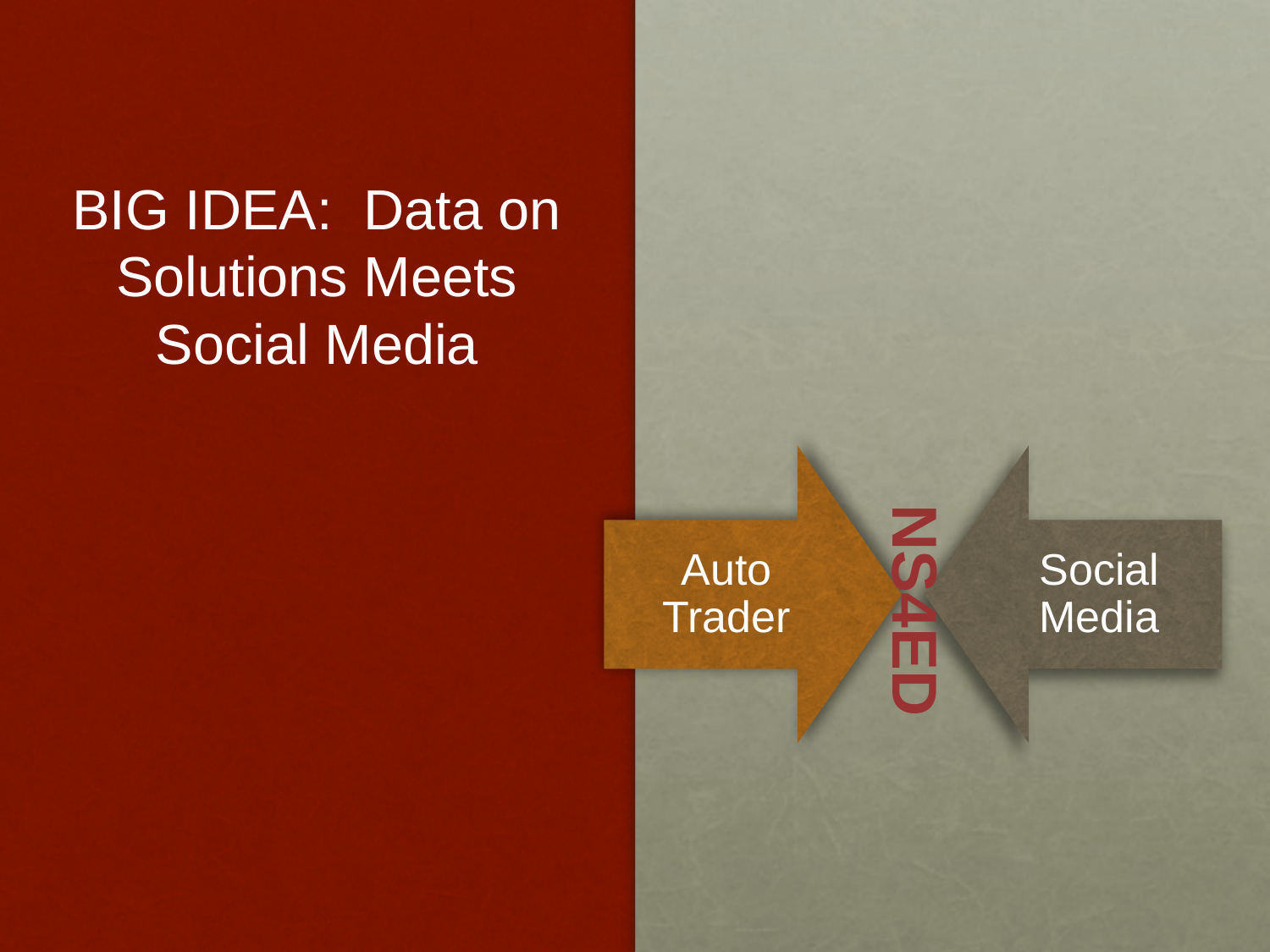

# BIG IDEA:  Data on Solutions Meets Social Media
Auto Trader
Social Media
NS4ED